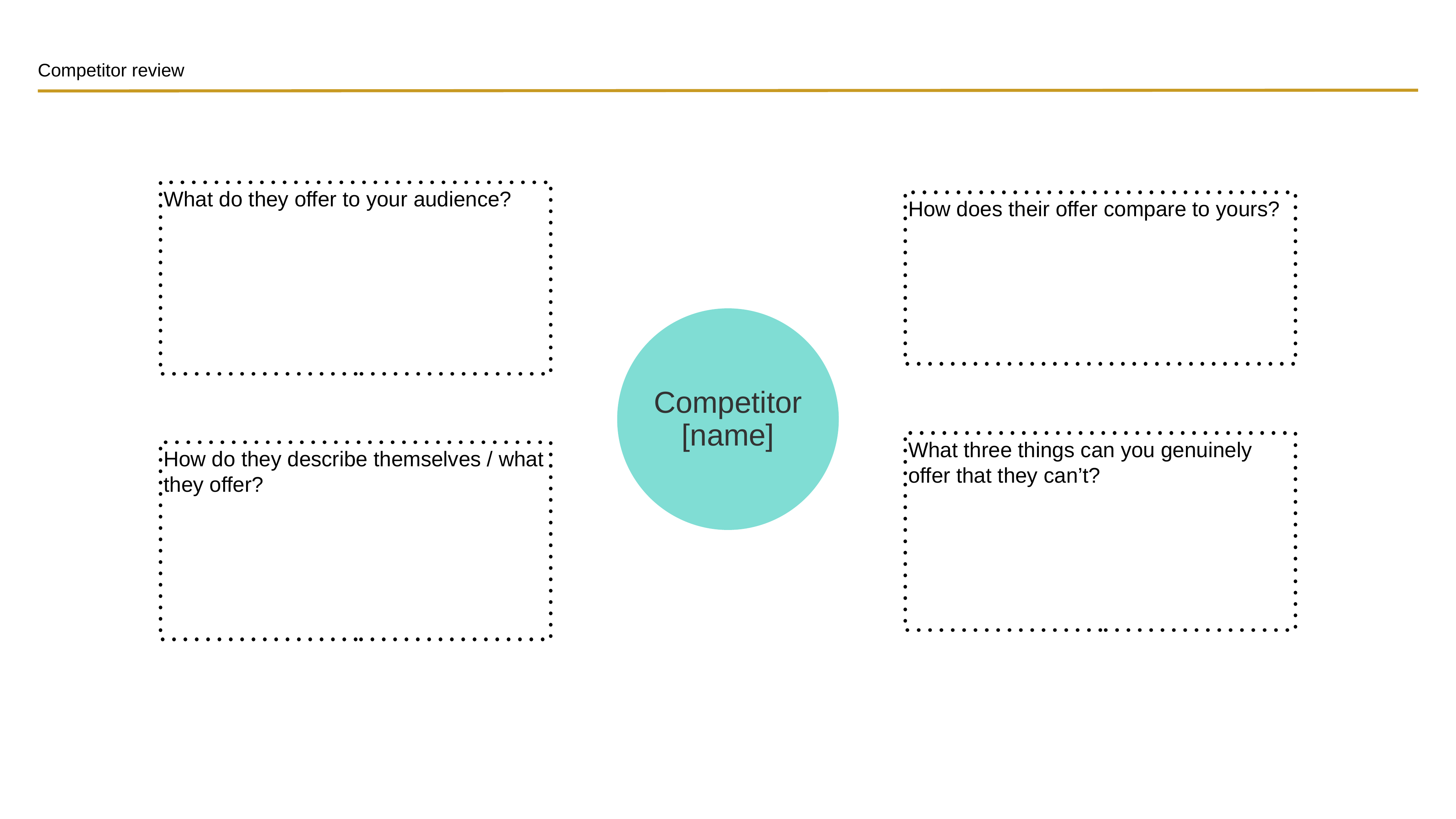

Competitor review
How does their offer compare to yours?

What do they offer to your audience?

Competitor
[name]
What three things can you genuinely offer that they can’t?

How do they describe themselves / what they offer?